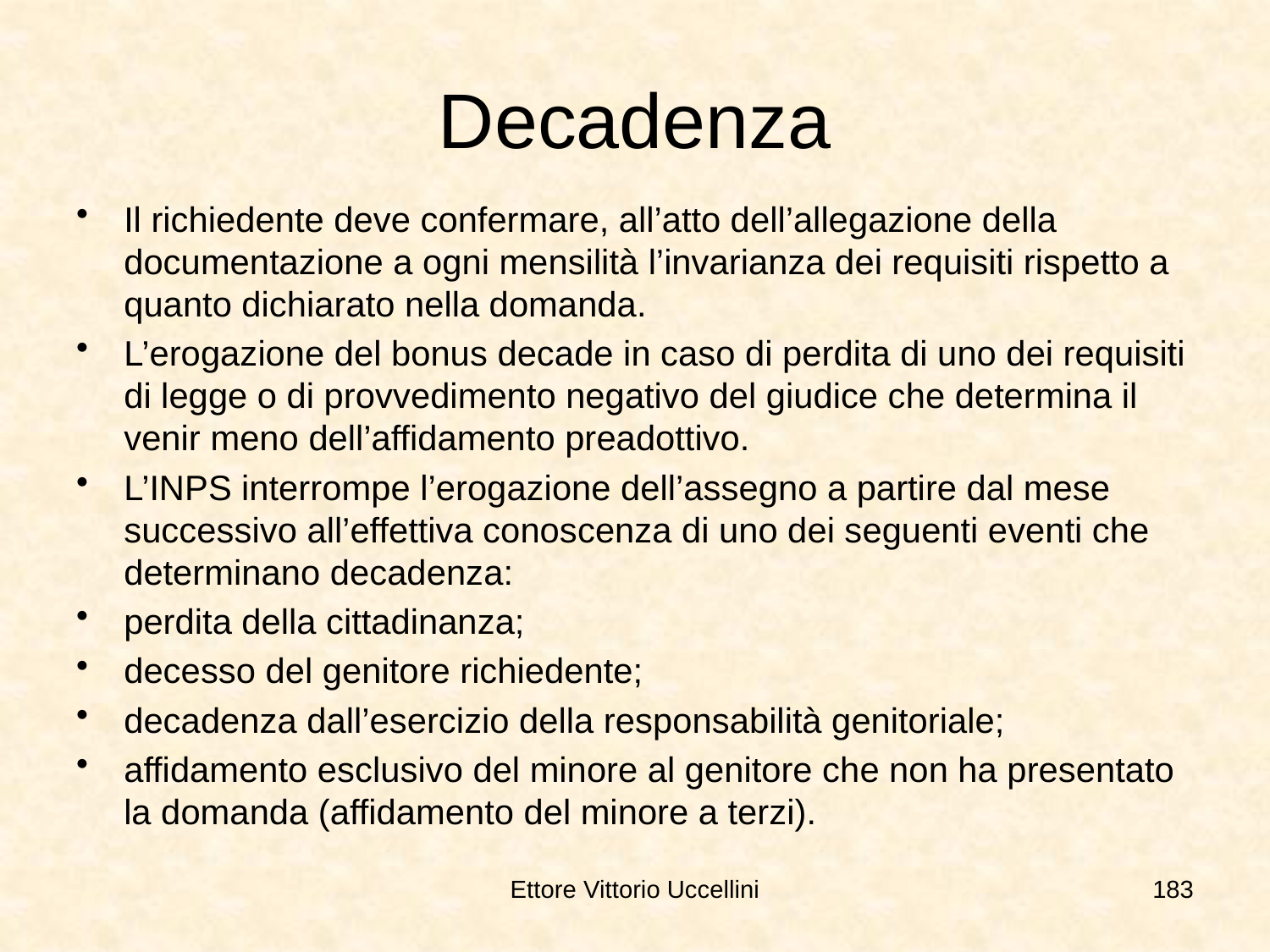

# Decadenza
Il richiedente deve confermare, all’atto dell’allegazione della documentazione a ogni mensilità l’invarianza dei requisiti rispetto a quanto dichiarato nella domanda.
L’erogazione del bonus decade in caso di perdita di uno dei requisiti di legge o di provvedimento negativo del giudice che determina il venir meno dell’affidamento preadottivo.
L’INPS interrompe l’erogazione dell’assegno a partire dal mese successivo all’effettiva conoscenza di uno dei seguenti eventi che determinano decadenza:
perdita della cittadinanza;
decesso del genitore richiedente;
decadenza dall’esercizio della responsabilità genitoriale;
affidamento esclusivo del minore al genitore che non ha presentato la domanda (affidamento del minore a terzi).
Ettore Vittorio Uccellini
183